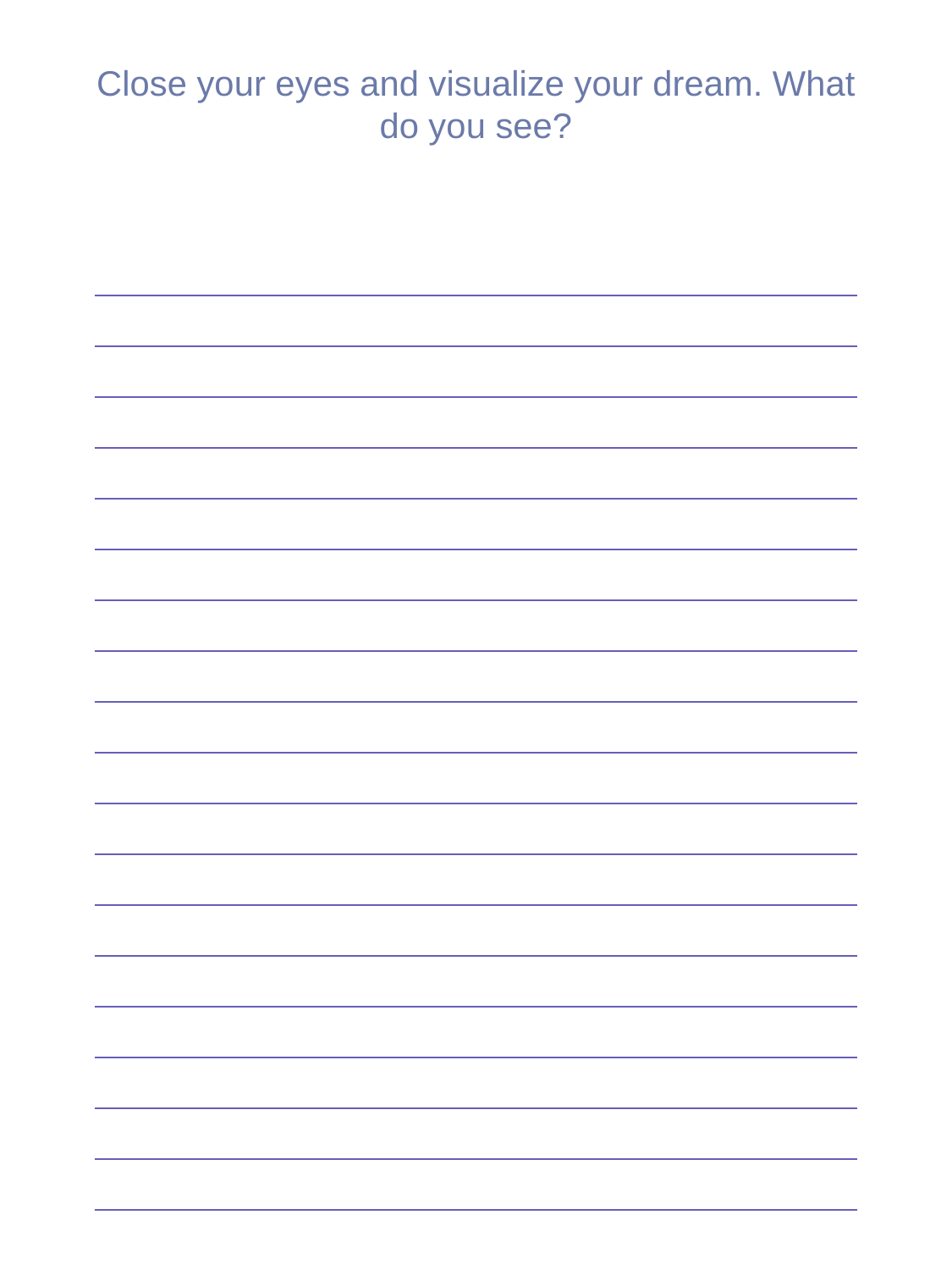

Close your eyes and visualize your dream. What do you see?
|  |
| --- |
|  |
|  |
|  |
|  |
|  |
|  |
|  |
|  |
|  |
|  |
|  |
|  |
|  |
|  |
|  |
|  |
|  |